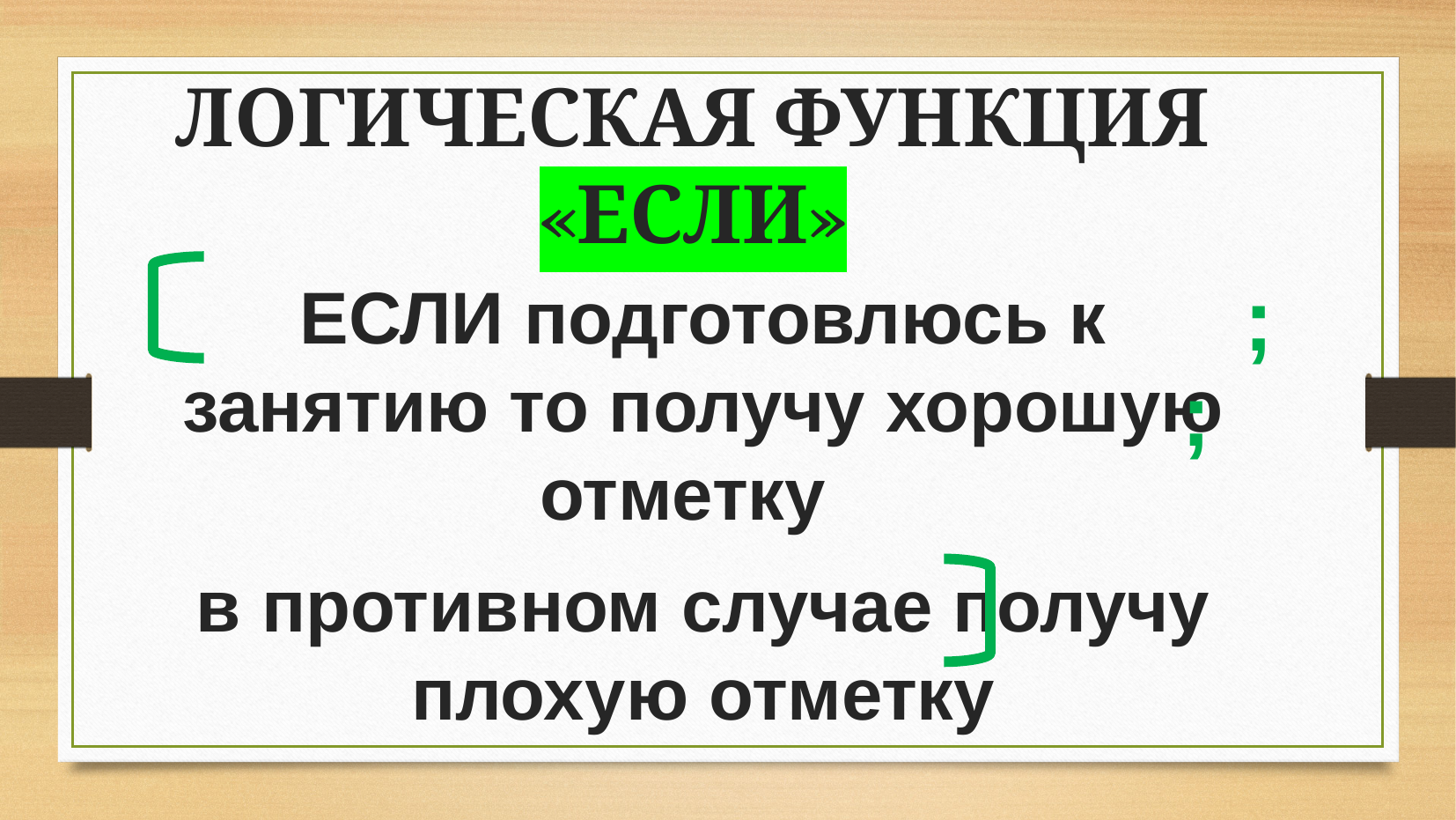

ЛОГИЧЕСКАЯ ФУНКЦИЯ «ЕСЛИ»

;
ЕСЛИ подготовлюсь к занятию то получу хорошую отметку
в противном случае получу плохую отметку
;